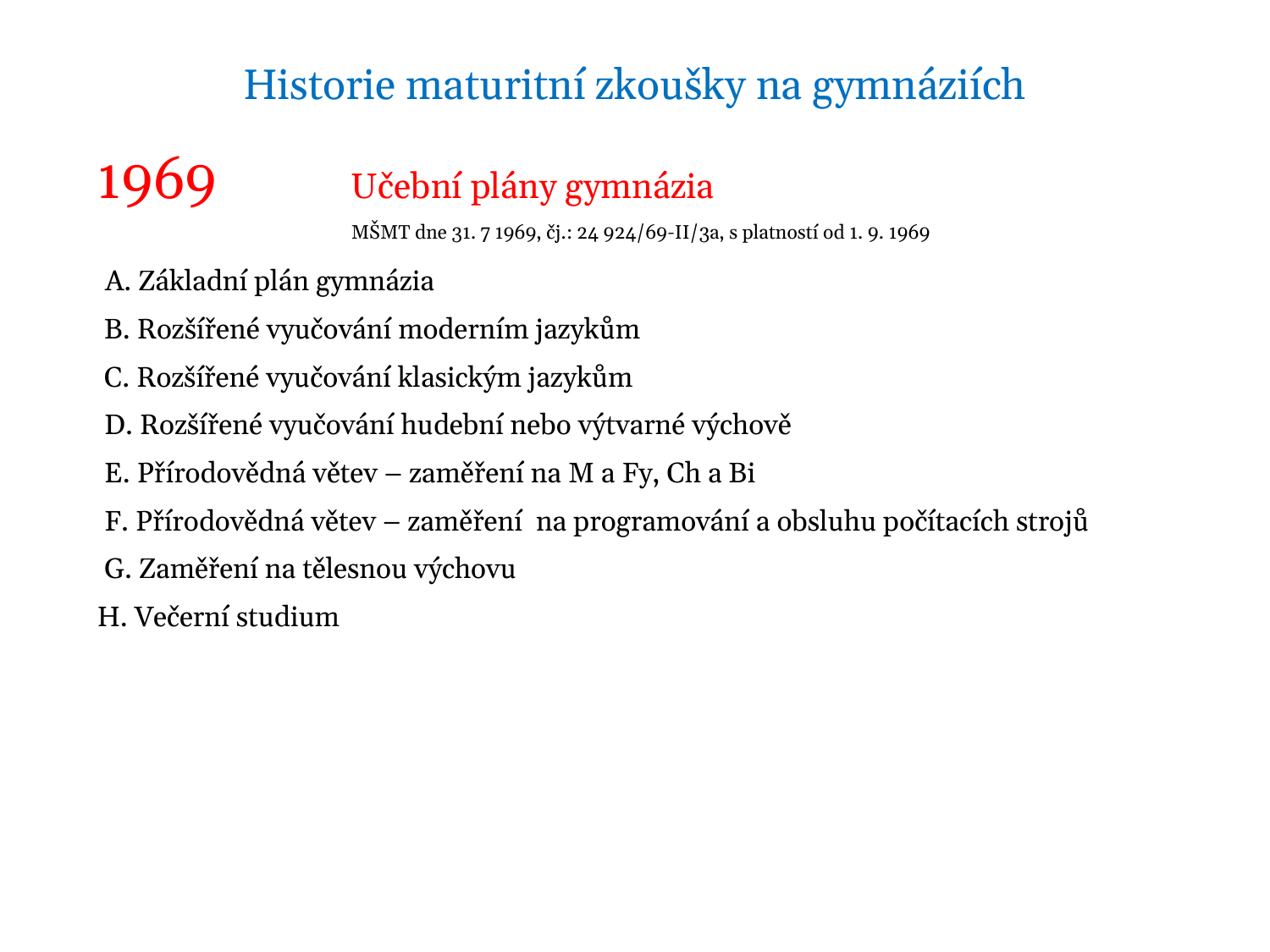

# Historie maturitní zkoušky na gymnáziích
1969		Učební plány gymnázia
		MŠMT dne 31. 7 1969, čj.: 24 924/69-II/3a, s platností od 1. 9. 1969
 A. Základní plán gymnázia
 B. Rozšířené vyučování moderním jazykům
 C. Rozšířené vyučování klasickým jazykům
 D. Rozšířené vyučování hudební nebo výtvarné výchově
 E. Přírodovědná větev – zaměření na M a Fy, Ch a Bi
 F. Přírodovědná větev – zaměření  na programování a obsluhu počítacích strojů
 G. Zaměření na tělesnou výchovu
H. Večerní studium